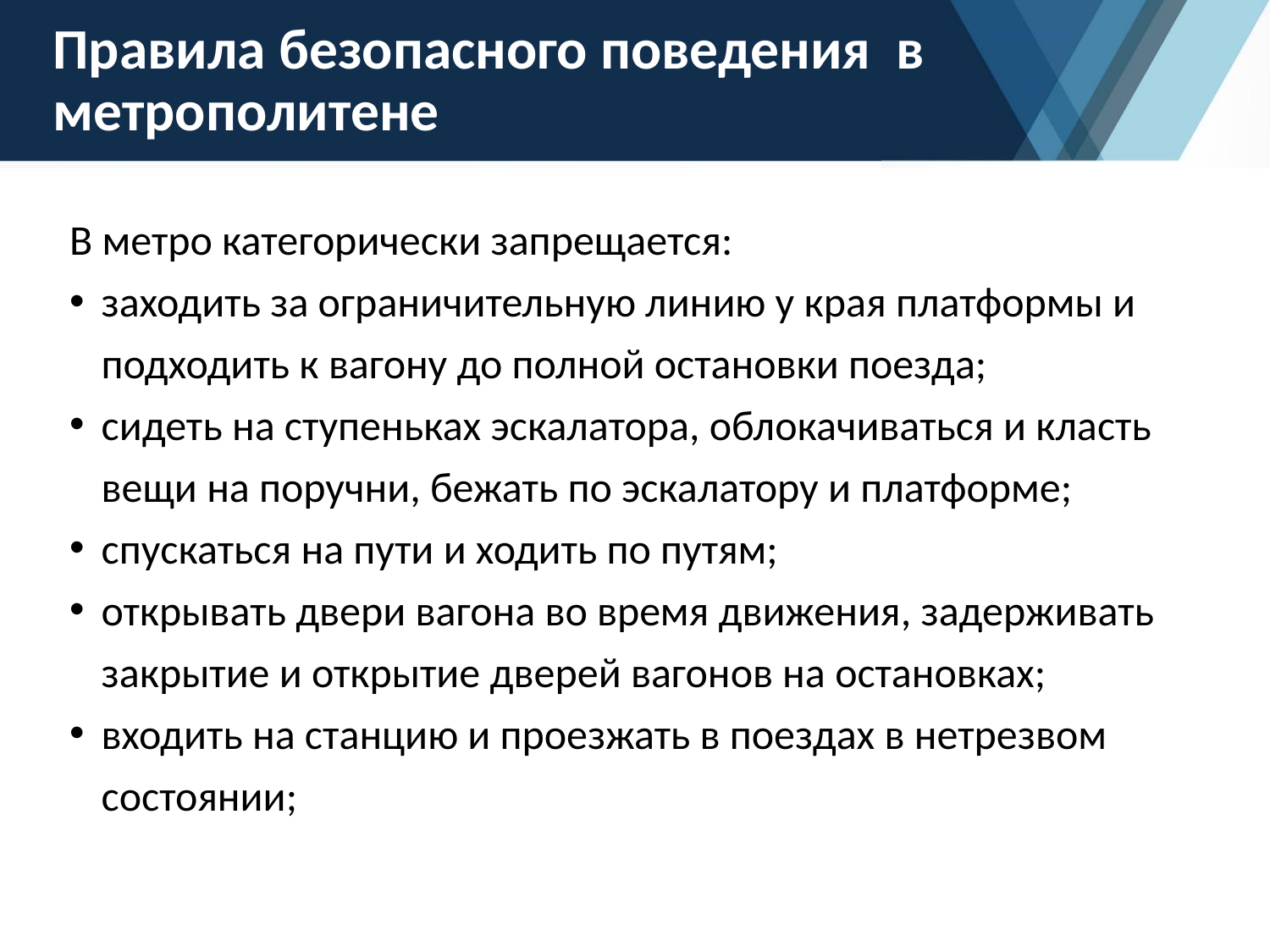

# Правила безопасного поведения  в метрополитене
В метро категорически запрещается:
заходить за ограничительную линию у края платформы и подходить к вагону до полной остановки поезда;
сидеть на ступеньках эскалатора, облокачиваться и класть вещи на поручни, бежать по эскалатору и платформе;
спускаться на пути и ходить по путям;
открывать двери вагона во время движения, задерживать закрытие и открытие дверей вагонов на остановках;
входить на станцию и проезжать в поездах в нетрезвом состоянии;